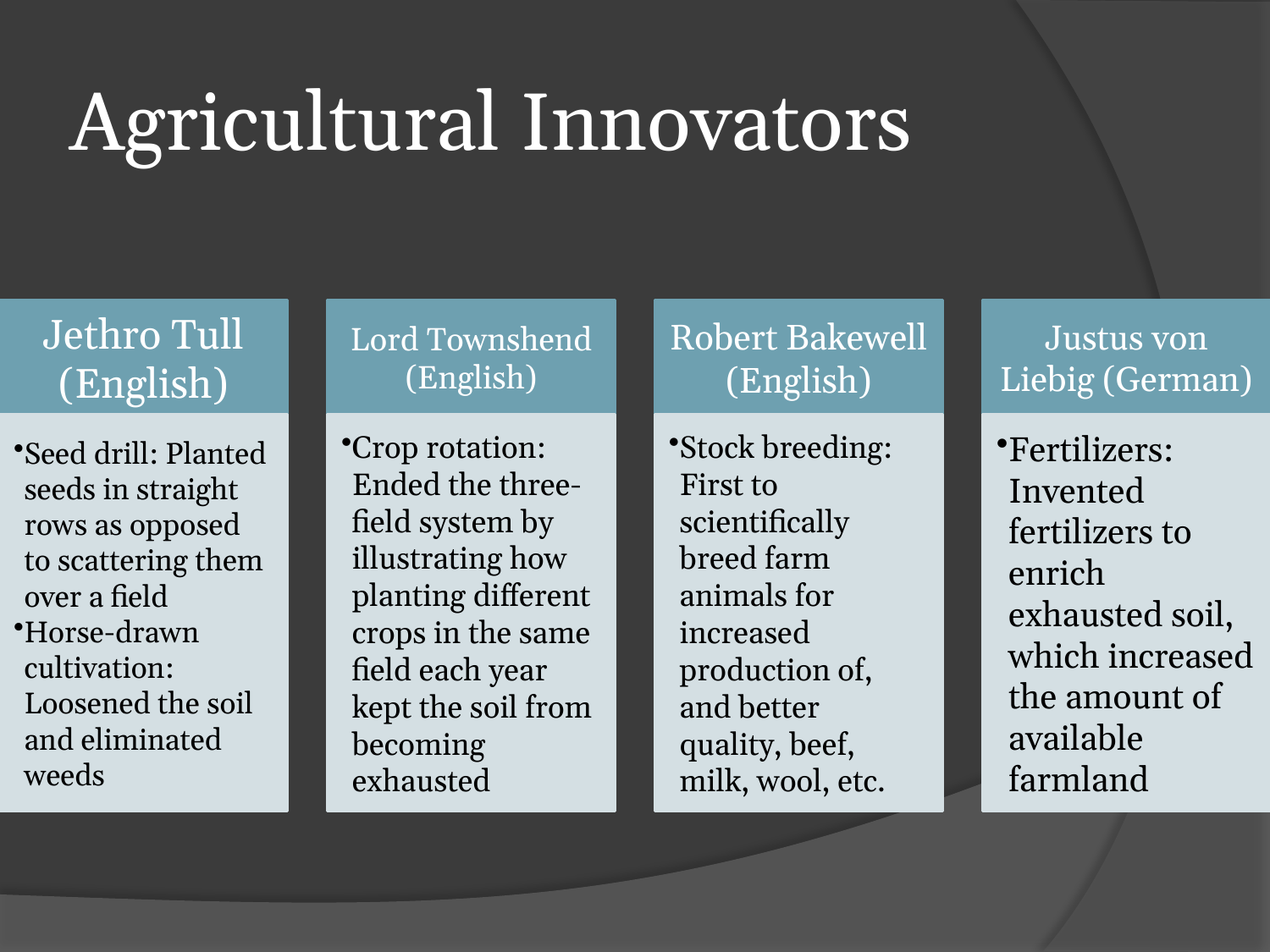

# Agricultural Innovators
Jethro Tull (English)
Seed drill: Planted seeds in straight rows as opposed to scattering them over a field
Horse-drawn cultivation: Loosened the soil and eliminated weeds
Lord Townshend (English)
Crop rotation: Ended the three-field system by illustrating how planting different crops in the same field each year kept the soil from becoming exhausted
Robert Bakewell (English)
Stock breeding: First to scientifically breed farm animals for increased production of, and better quality, beef, milk, wool, etc.
Justus von Liebig (German)
Fertilizers: Invented fertilizers to enrich exhausted soil, which increased the amount of available farmland